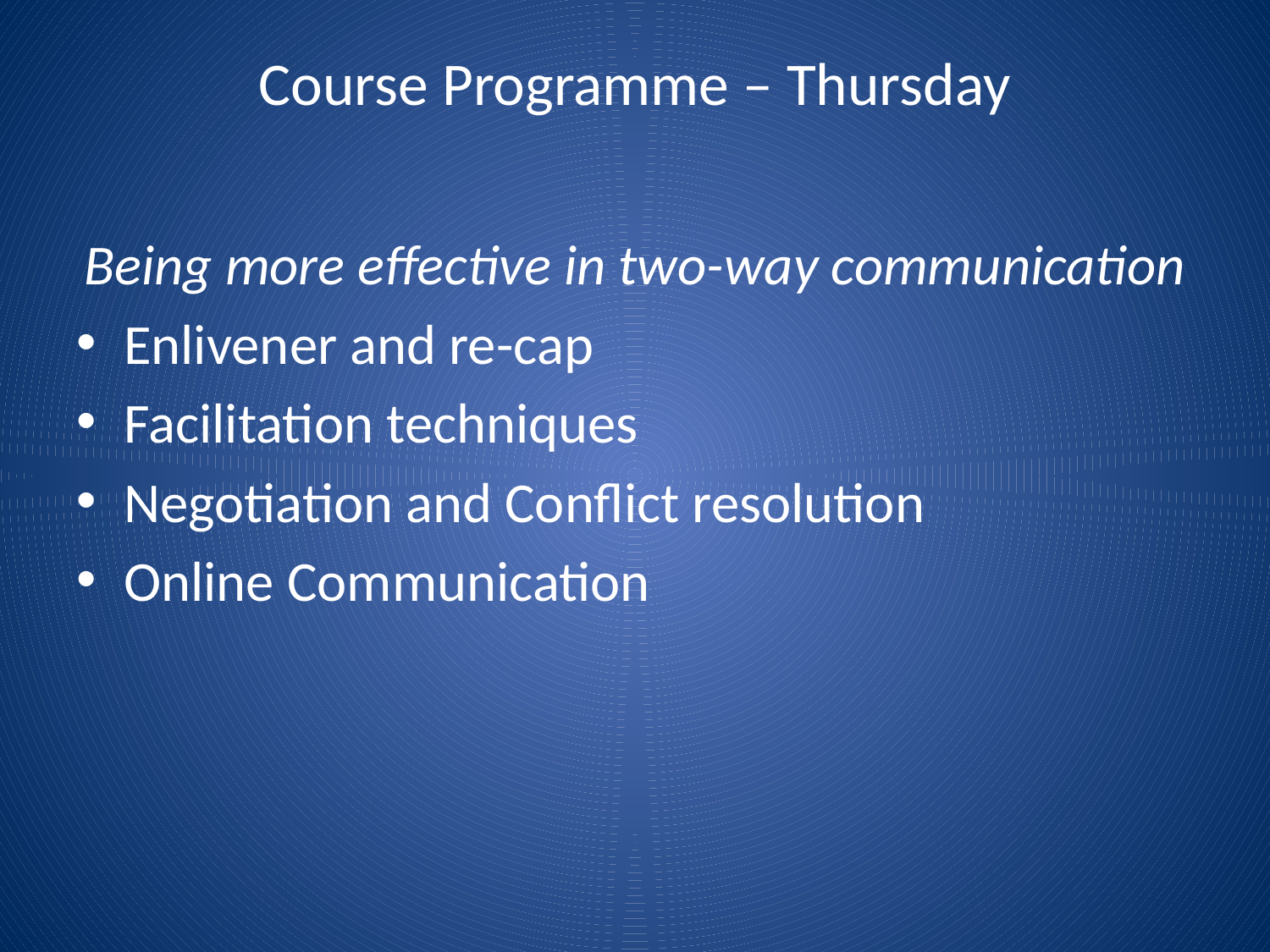

# Course Programme – Thursday
Being more effective in two-way communication
Enlivener and re-cap
Facilitation techniques
Negotiation and Conflict resolution
Online Communication